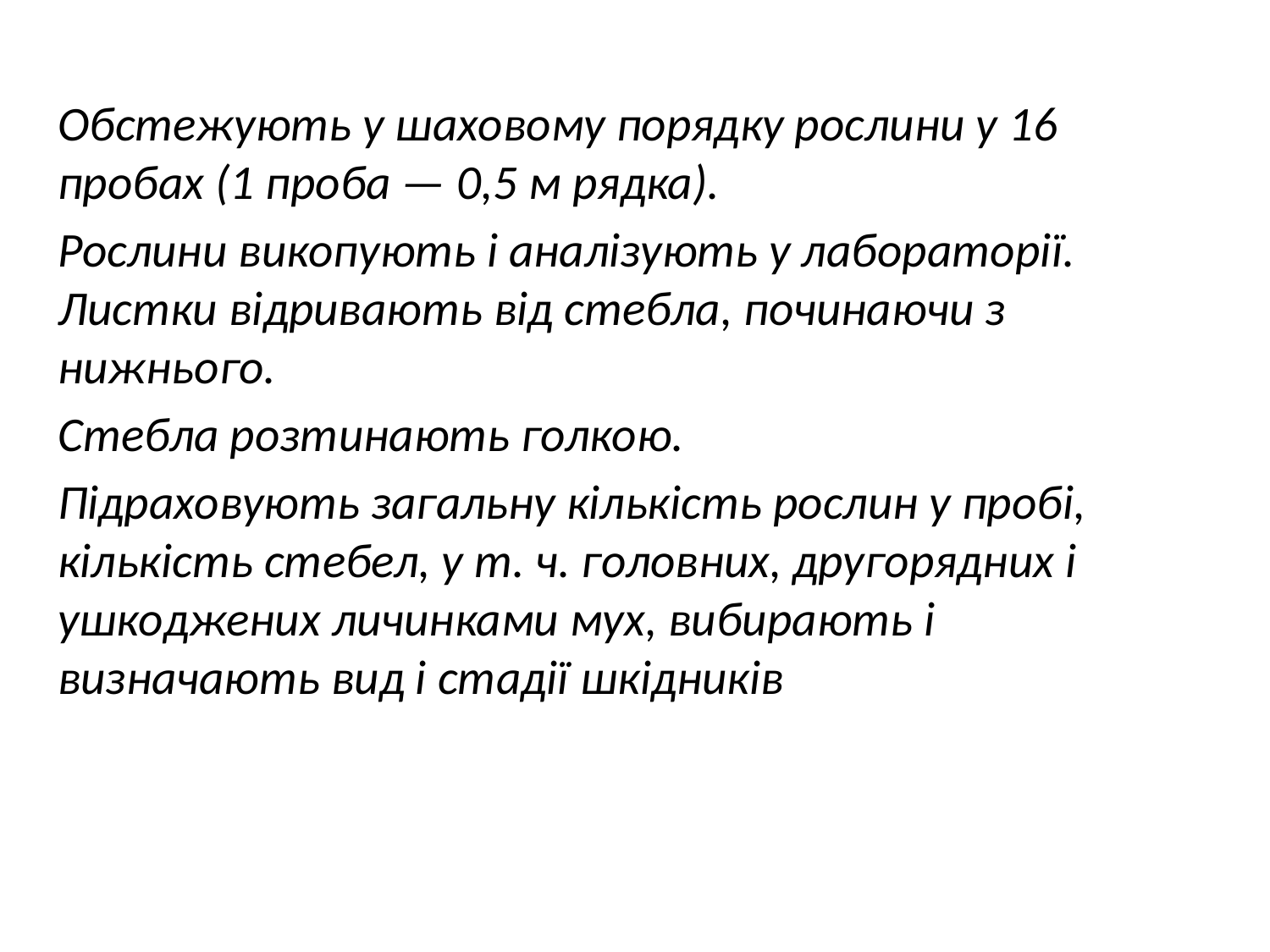

Обстежують у шаховому порядку рослини у 16 пробах (1 проба — 0,5 м рядка).
Рослини викопують і аналізують у лабораторії. Листки відривають від стебла, починаючи з нижнього.
Стебла розтинають голкою.
Підраховують загальну кількість рослин у пробі, кількість стебел, у т. ч. головних, другорядних і ушкоджених личинками мух, вибирають і визначають вид і стадії шкідників